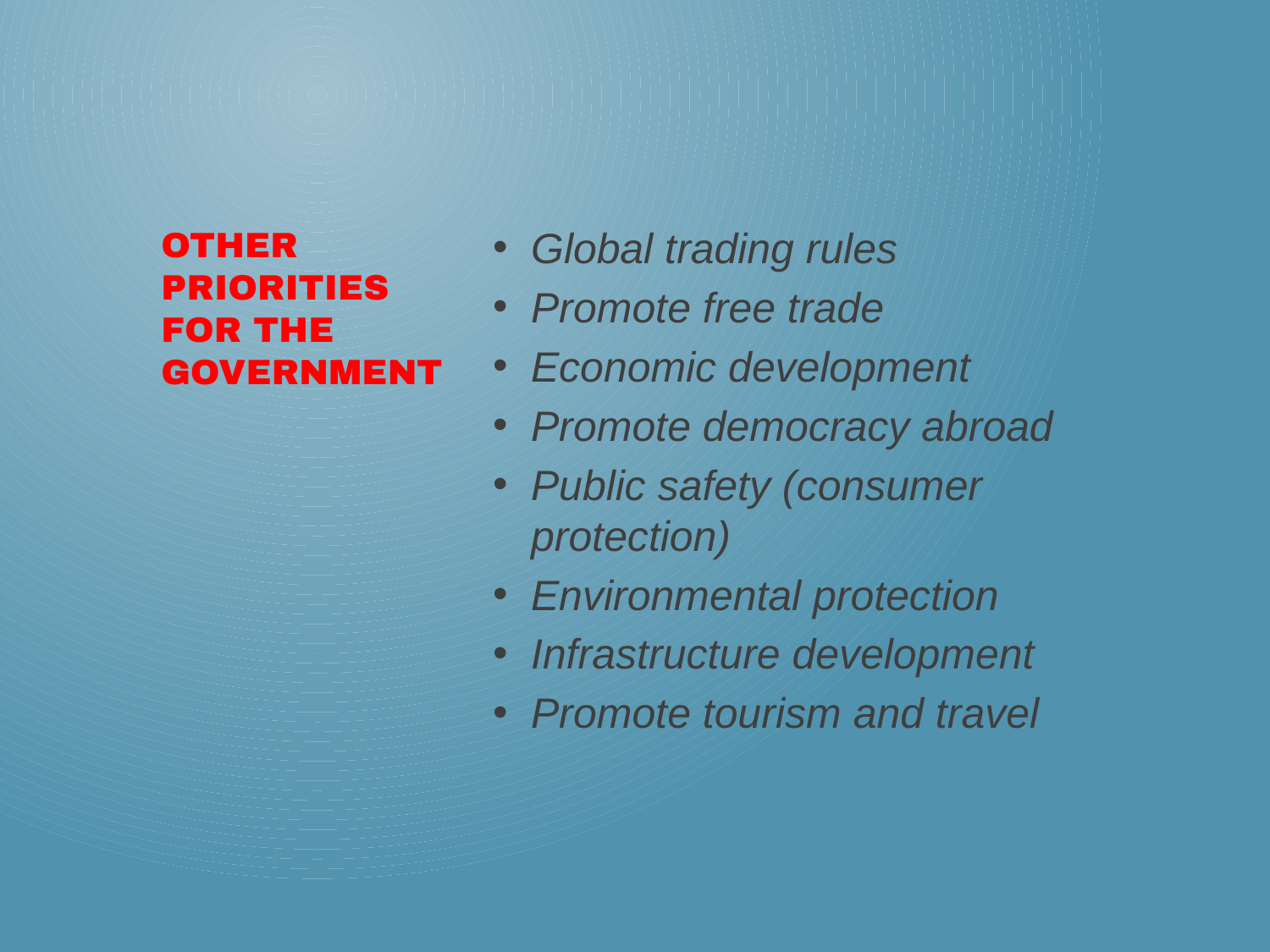

Global trading rules
Promote free trade
Economic development
Promote democracy abroad
Public safety (consumer protection)
Environmental protection
Infrastructure development
Promote tourism and travel
# Other priorities for the government